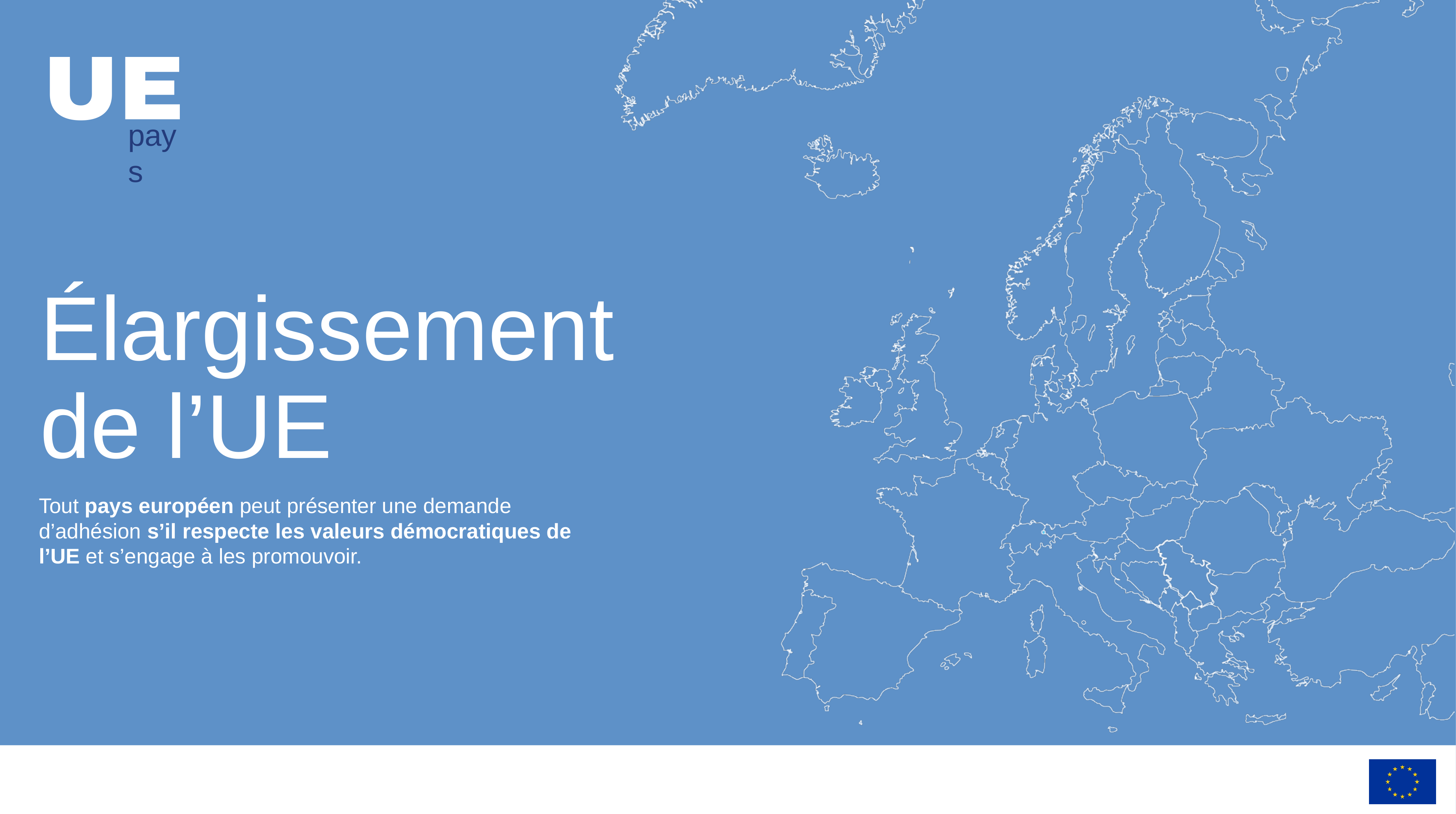

Élargissement de l’UE
Élargissement de l’UE
Tout pays européen peut présenter une demande d’adhésion s’il respecte les valeurs démocratiques de l’UE et s’engage à les promouvoir.